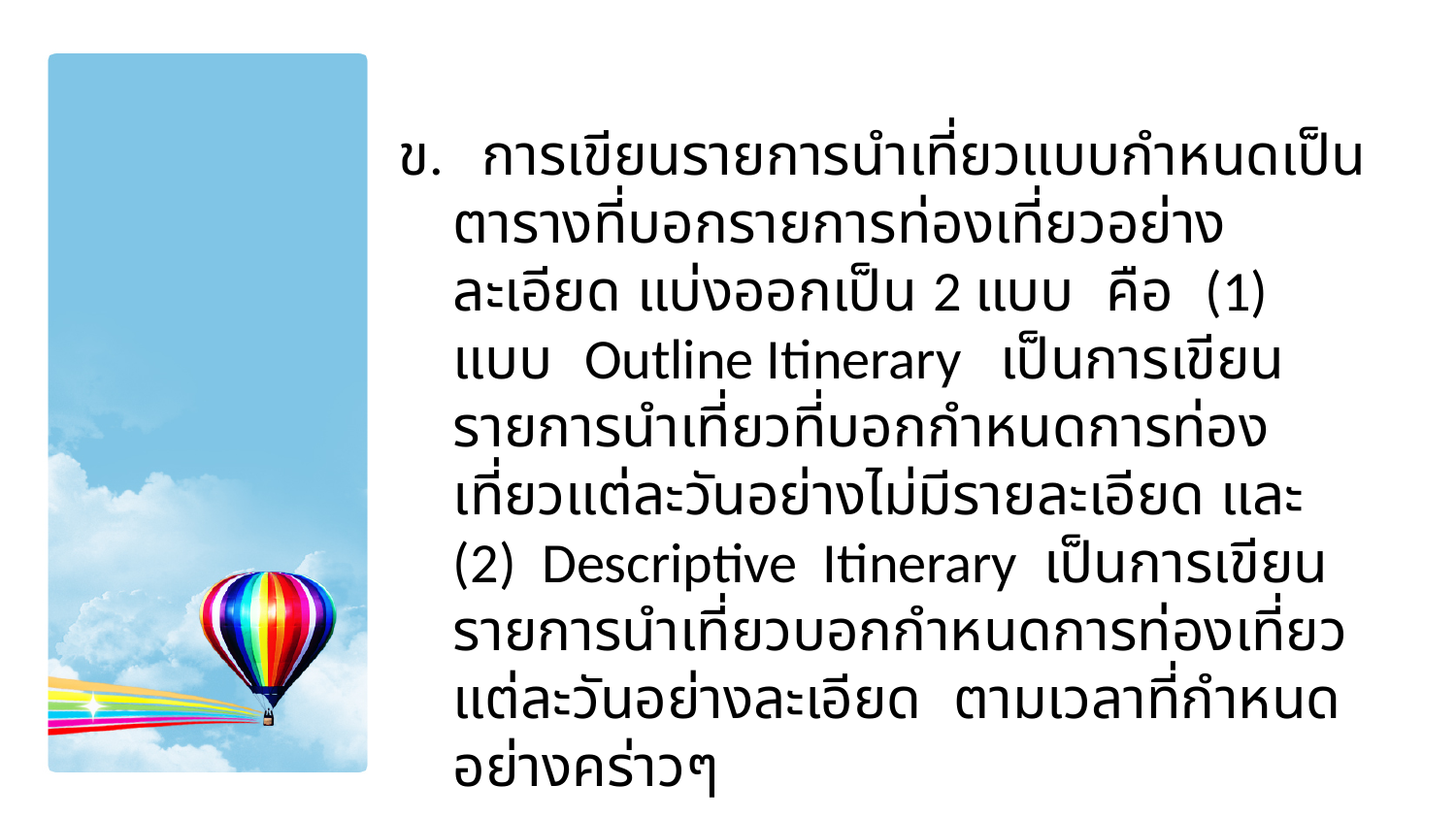

#
ข.   การเขียนรายการนำเที่ยวแบบกำหนดเป็นตารางที่บอกรายการท่องเที่ยวอย่างละเอียด แบ่งออกเป็น 2 แบบ  คือ  (1)  แบบ  Outline Itinerary   เป็นการเขียนรายการนำเที่ยวที่บอกกำหนดการท่องเที่ยวแต่ละวันอย่างไม่มีรายละเอียด และ (2)  Descriptive  Itinerary  เป็นการเขียนรายการนำเที่ยวบอกกำหนดการท่องเที่ยวแต่ละวันอย่างละเอียด  ตามเวลาที่กำหนดอย่างคร่าวๆ